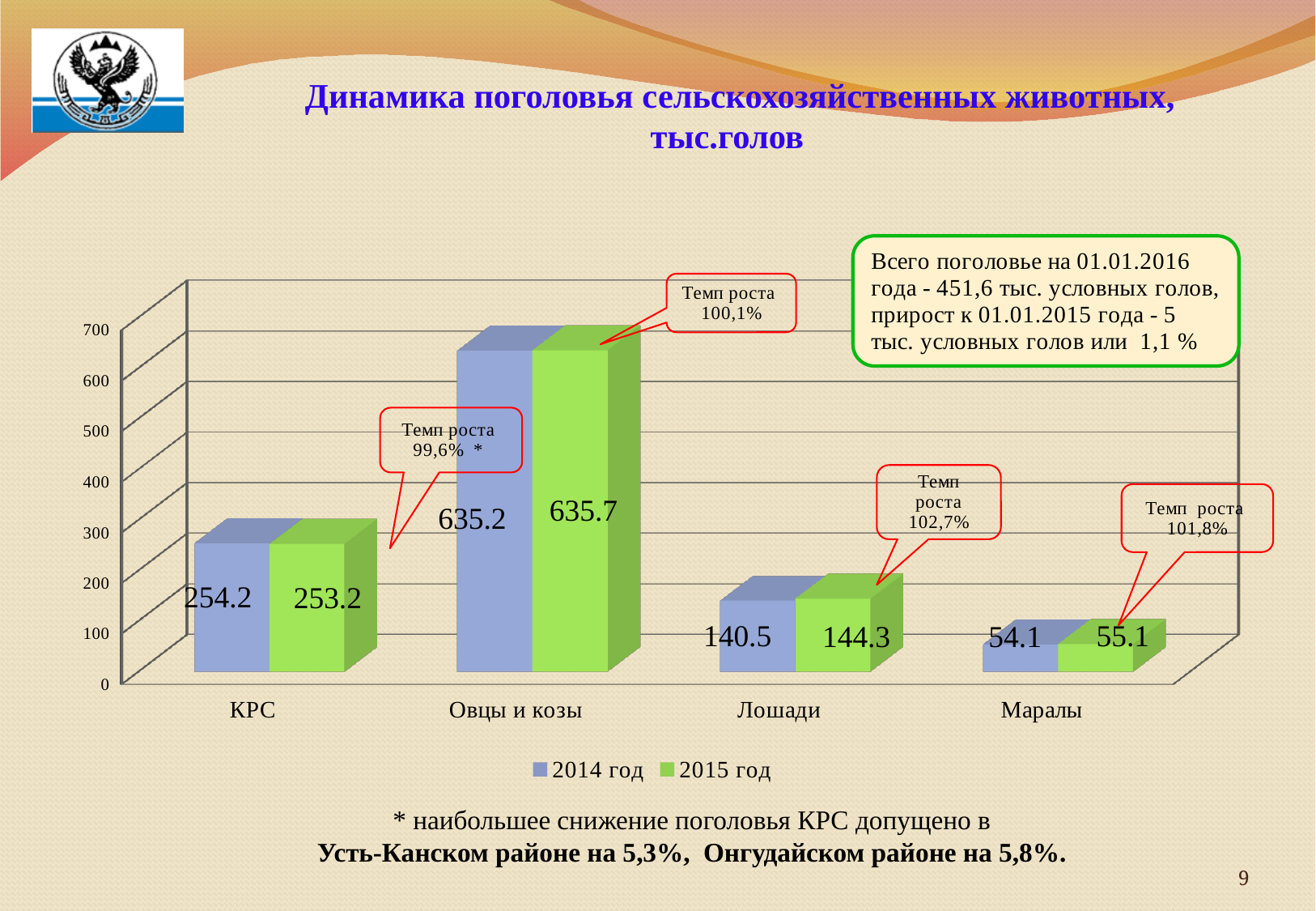

# Динамика поголовья сельскохозяйственных животных, тыс.голов

[unsupported chart]

* наибольшее снижение поголовья КРС допущено в
Усть-Канском районе на 5,3%,  Онгудайском районе на 5,8%.

9